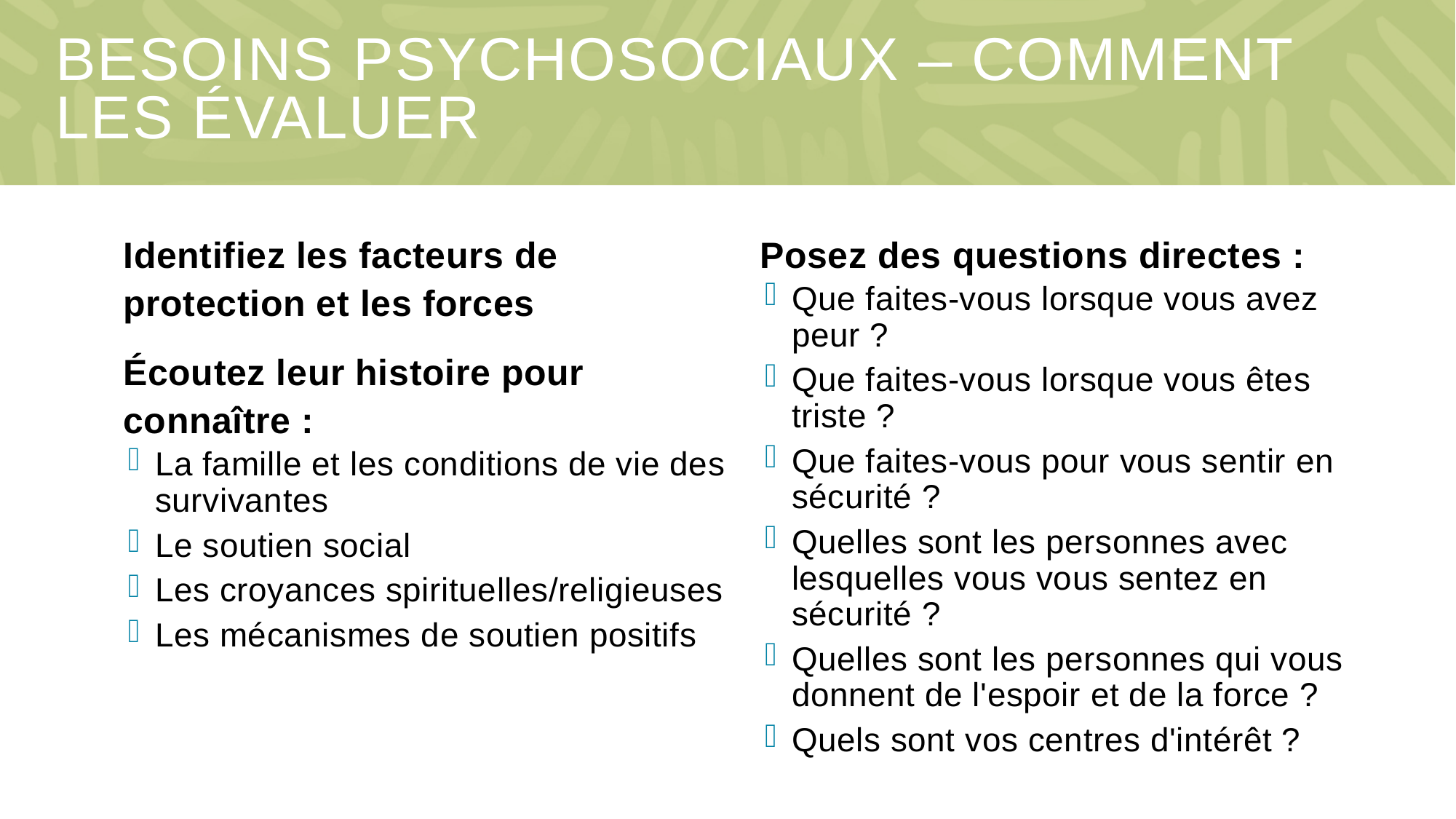

# Besoins psychosociaux – Comment les évaluer
Identifiez les facteurs de protection et les forces
Écoutez leur histoire pour connaître :
La famille et les conditions de vie des survivantes
Le soutien social
Les croyances spirituelles/religieuses
Les mécanismes de soutien positifs

Posez des questions directes :
Que faites-vous lorsque vous avez peur ?
Que faites-vous lorsque vous êtes triste ?
Que faites-vous pour vous sentir en sécurité ?
Quelles sont les personnes avec lesquelles vous vous sentez en sécurité ?
Quelles sont les personnes qui vous donnent de l'espoir et de la force ?
Quels sont vos centres d'intérêt ?